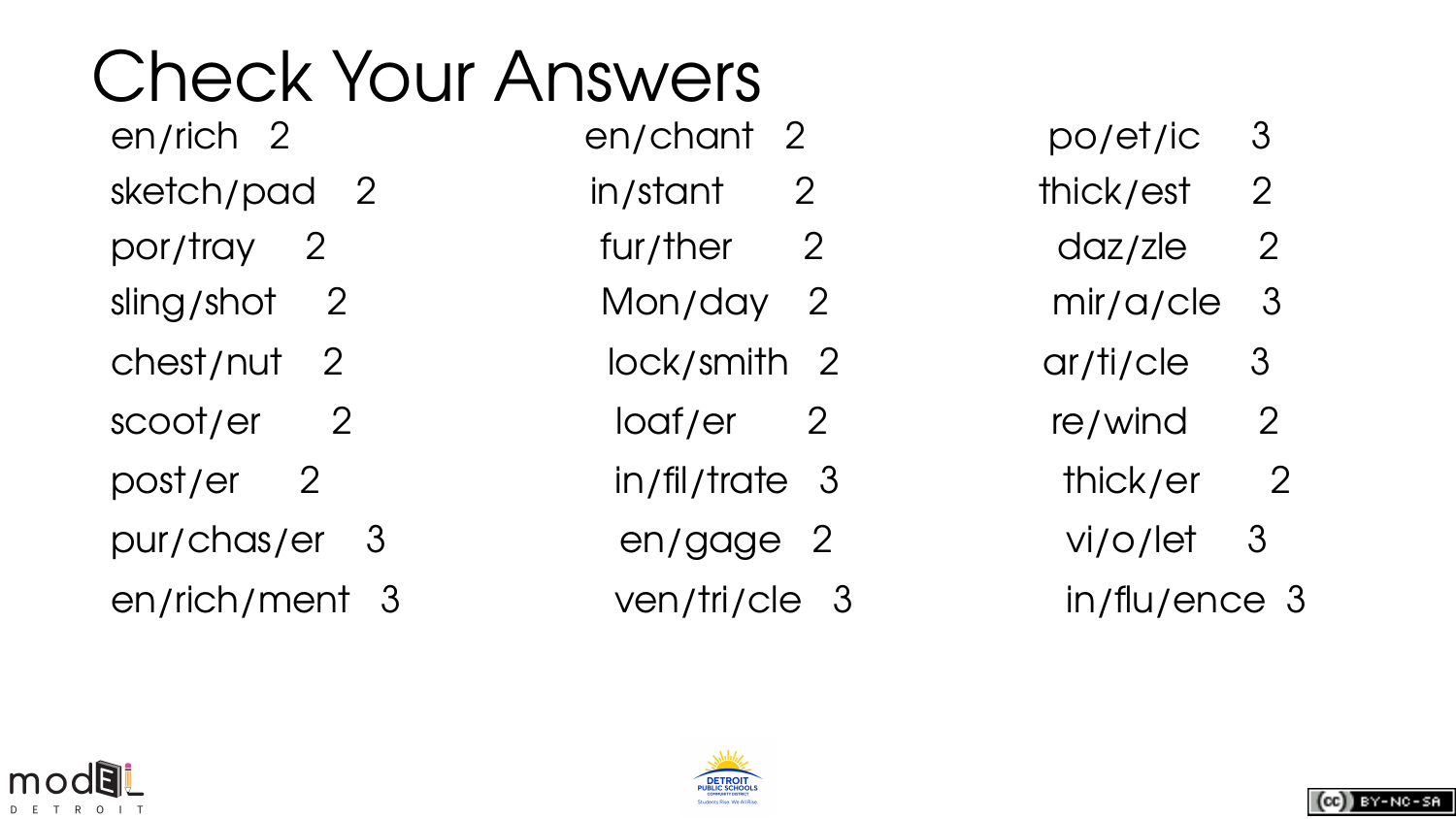

# Check Your Answers
en/rich   2                             en/chant   2                        po/et/ic     3
sketch/pad    2                     in/stant       2                      thick/est      2
por/tray     2                           fur/ther       2                       daz/zle       2
sling/shot     2                         Mon/day    2                      mir/a/cle    3
chest/nut    2                          lock/smith   2                    ar/ti/cle      3
scoot/er       2                          loaf/er       2                      re/wind       2
post/er      2                             in/fil/trate   3                      thick/er       2
pur/chas/er    3                       en/gage   2                       vi/o/let     3
en/rich/ment   3                     ven/tri/cle   3                     in/flu/ence  3